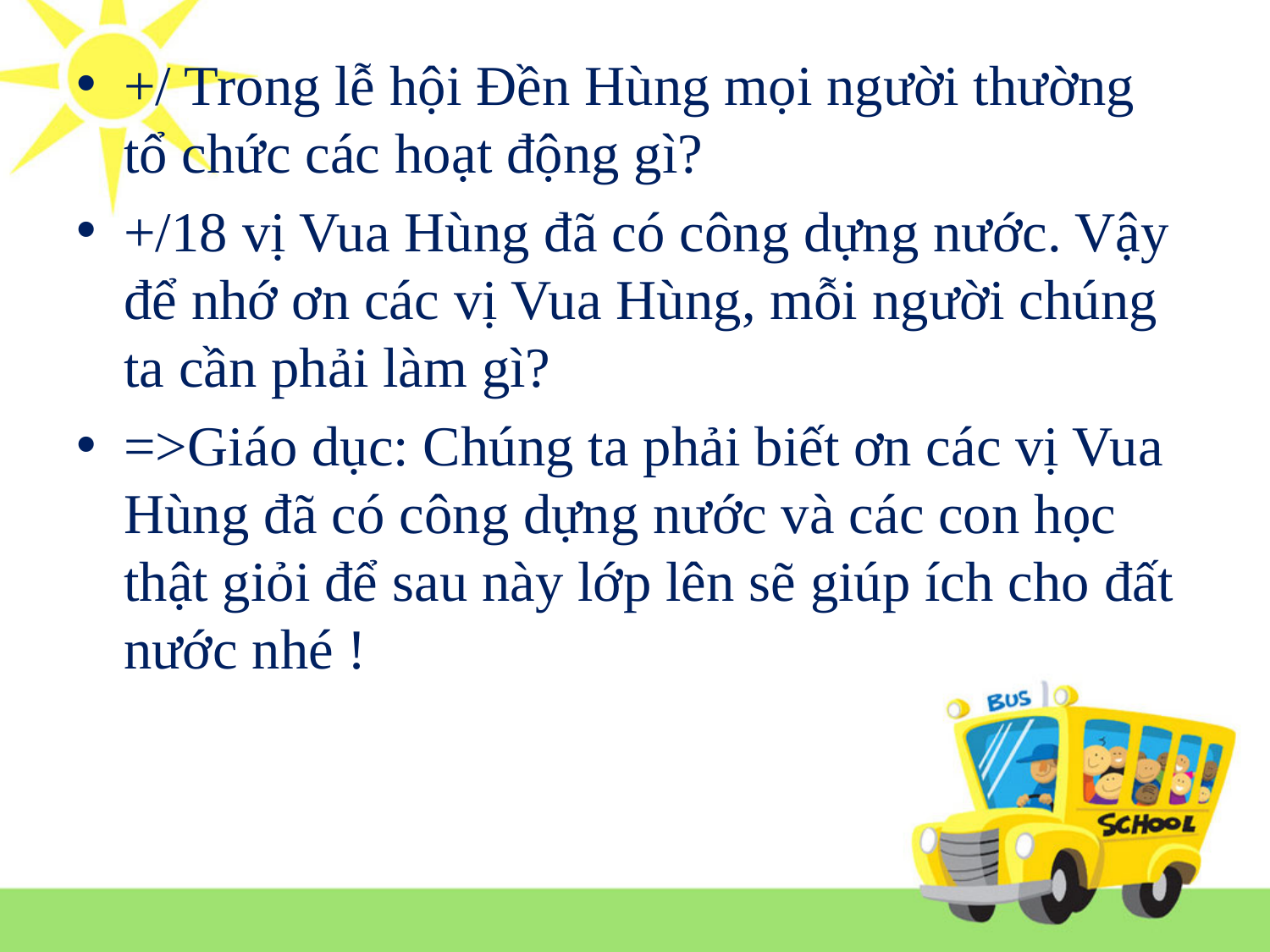

+/ Trong lễ hội Đền Hùng mọi người thường tổ chức các hoạt động gì?
+/18 vị Vua Hùng đã có công dựng nước. Vậy để nhớ ơn các vị Vua Hùng, mỗi người chúng ta cần phải làm gì?
=>Giáo dục: Chúng ta phải biết ơn các vị Vua Hùng đã có công dựng nước và các con học thật giỏi để sau này lớp lên sẽ giúp ích cho đất nước nhé !